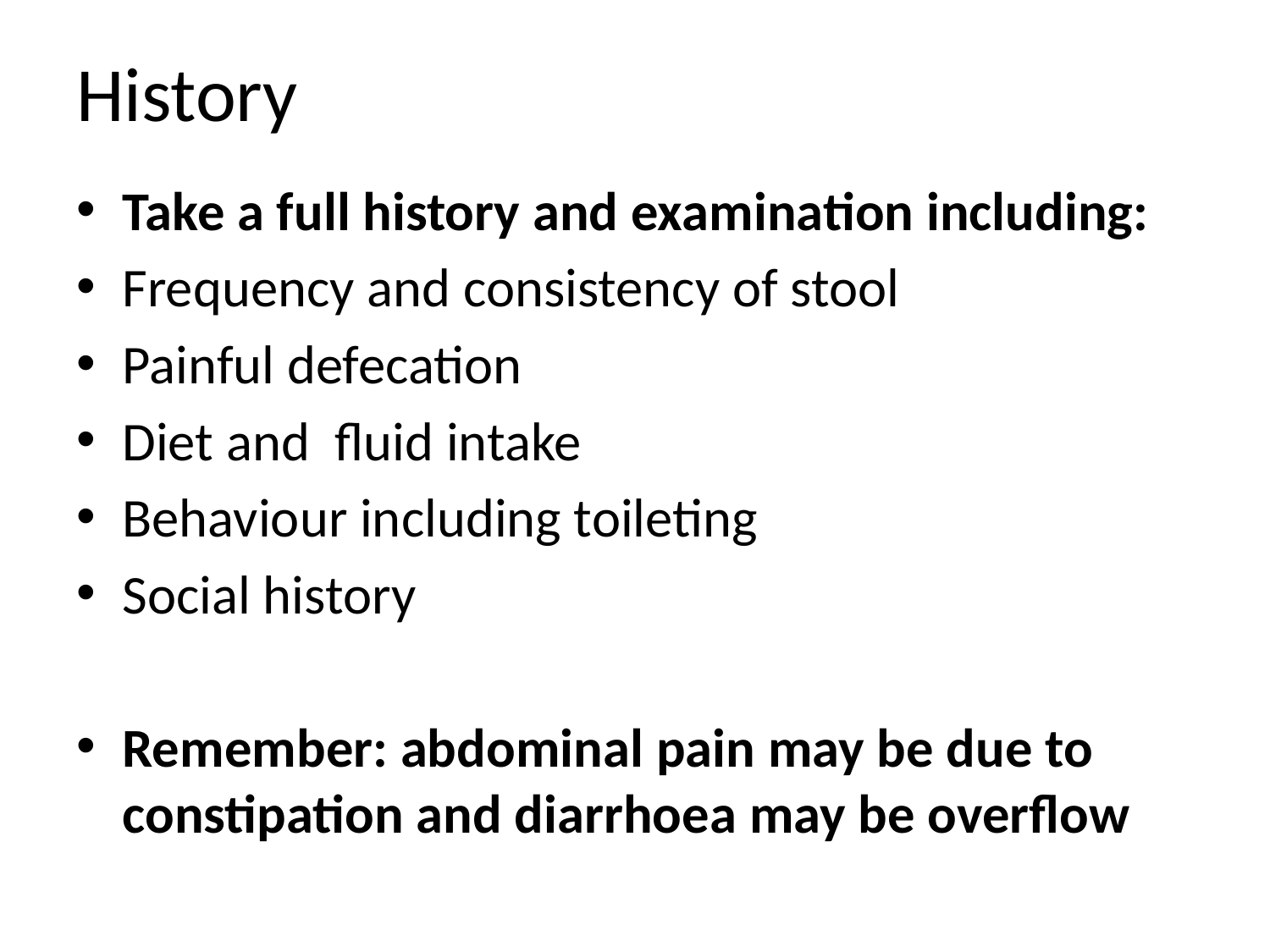

# History
Take a full history and examination including:
Frequency and consistency of stool
Painful defecation
Diet and  fluid intake
Behaviour including toileting
Social history

Remember: abdominal pain may be due to constipation and diarrhoea may be overflow